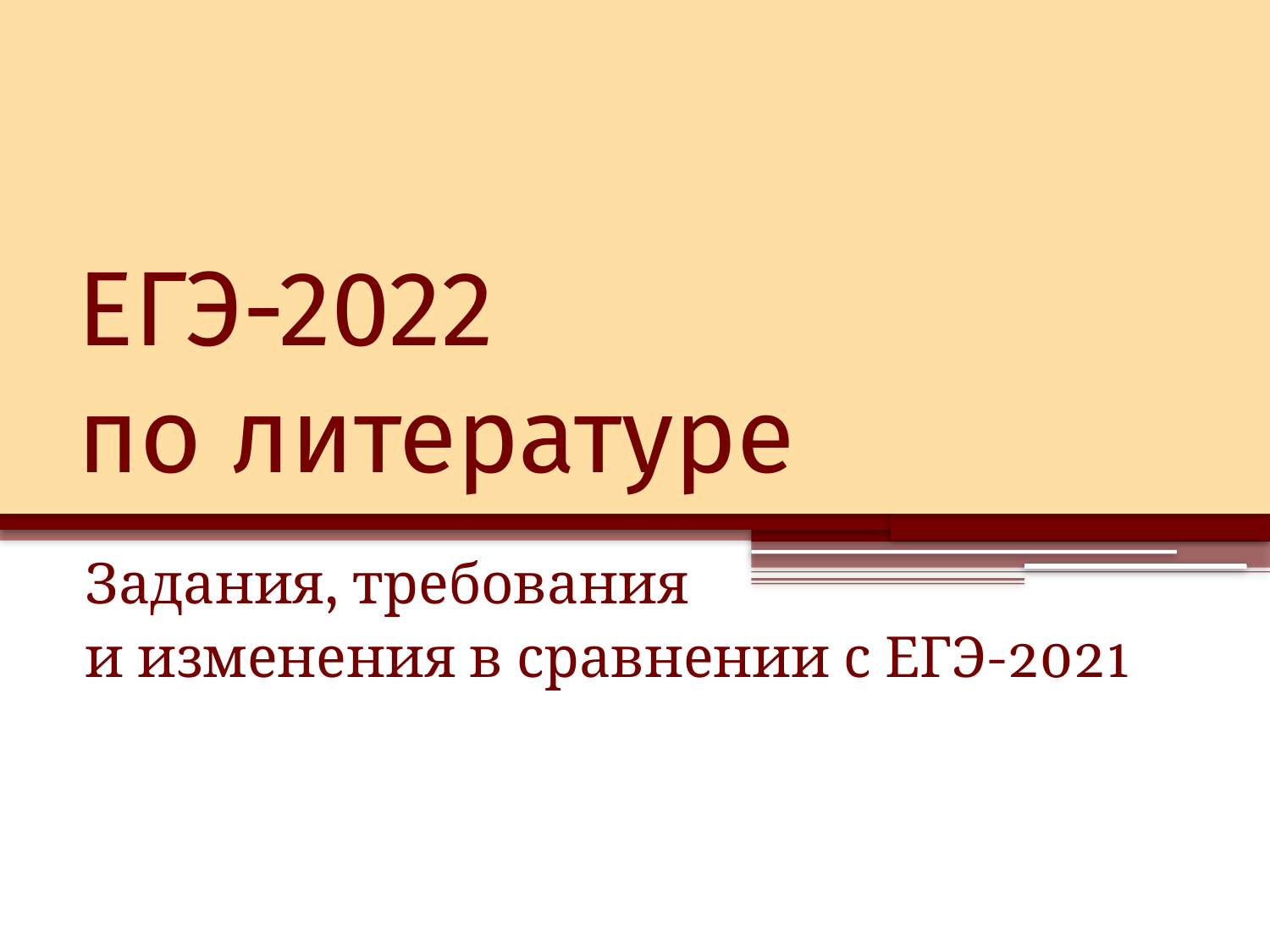

# ЕГЭ-2022 по литературе
Задания, требования
и изменения в сравнении с ЕГЭ-2021